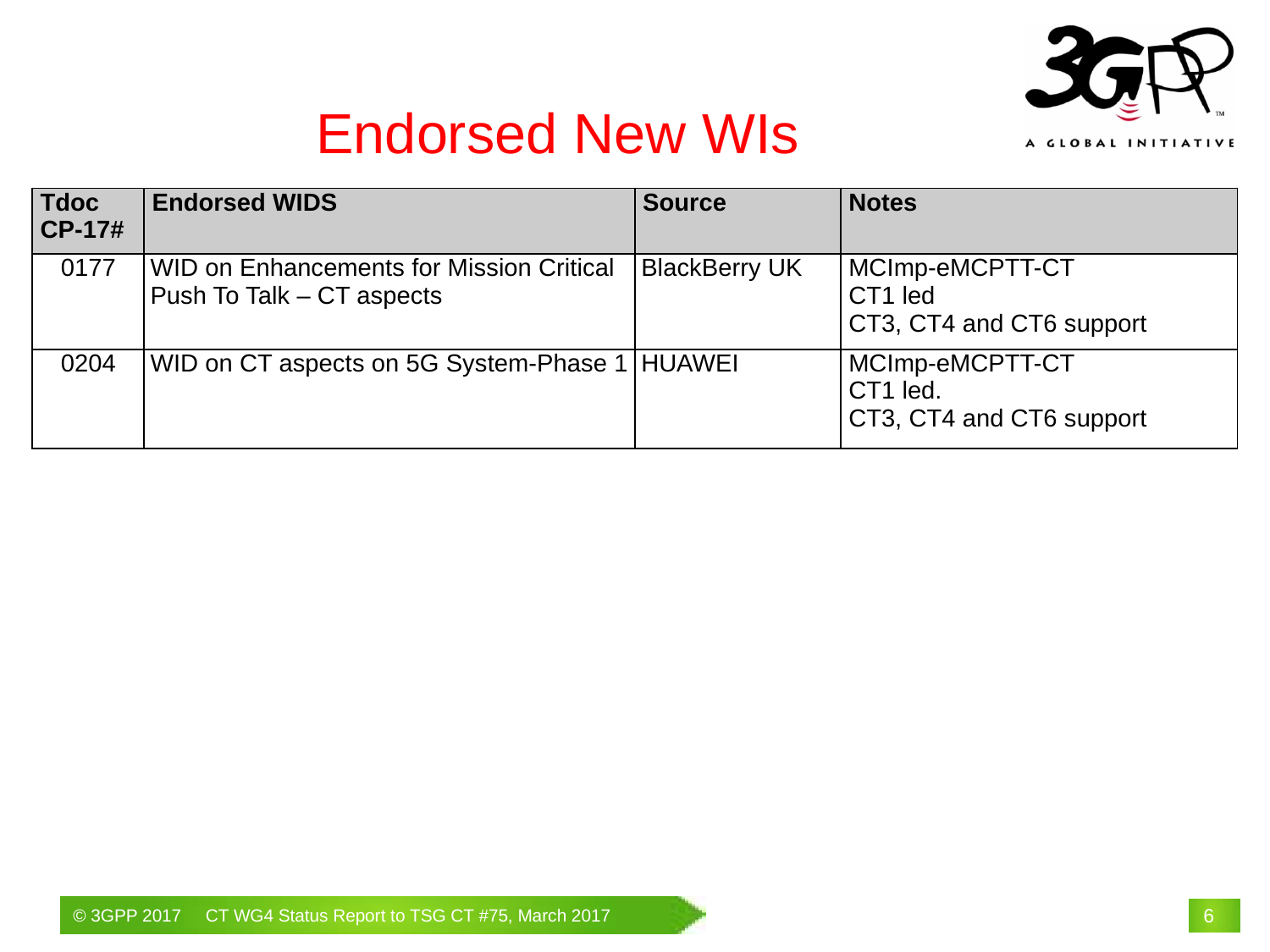

# Endorsed New WIs
| Tdoc CP-17# | Endorsed WIDS | Source | Notes |
| --- | --- | --- | --- |
| 0177 | WID on Enhancements for Mission Critical Push To Talk – CT aspects | BlackBerry UK | MCImp-eMCPTT-CT CT1 led CT3, CT4 and CT6 support |
| 0204 | WID on CT aspects on 5G System-Phase 1 | HUAWEI | MCImp-eMCPTT-CT CT1 led. CT3, CT4 and CT6 support |